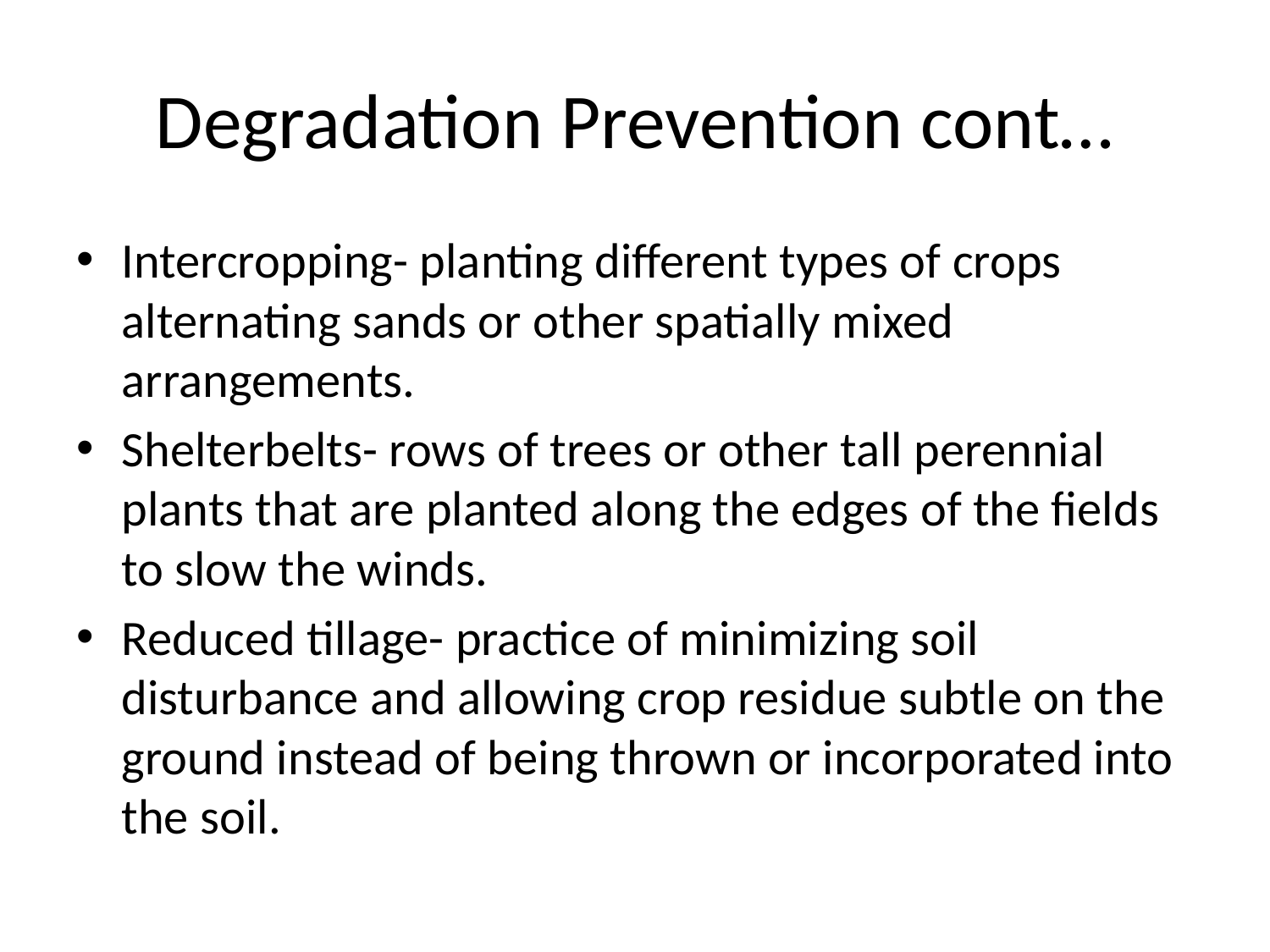

# Degradation Prevention cont…
Intercropping- planting different types of crops alternating sands or other spatially mixed arrangements.
Shelterbelts- rows of trees or other tall perennial plants that are planted along the edges of the fields to slow the winds.
Reduced tillage- practice of minimizing soil disturbance and allowing crop residue subtle on the ground instead of being thrown or incorporated into the soil.